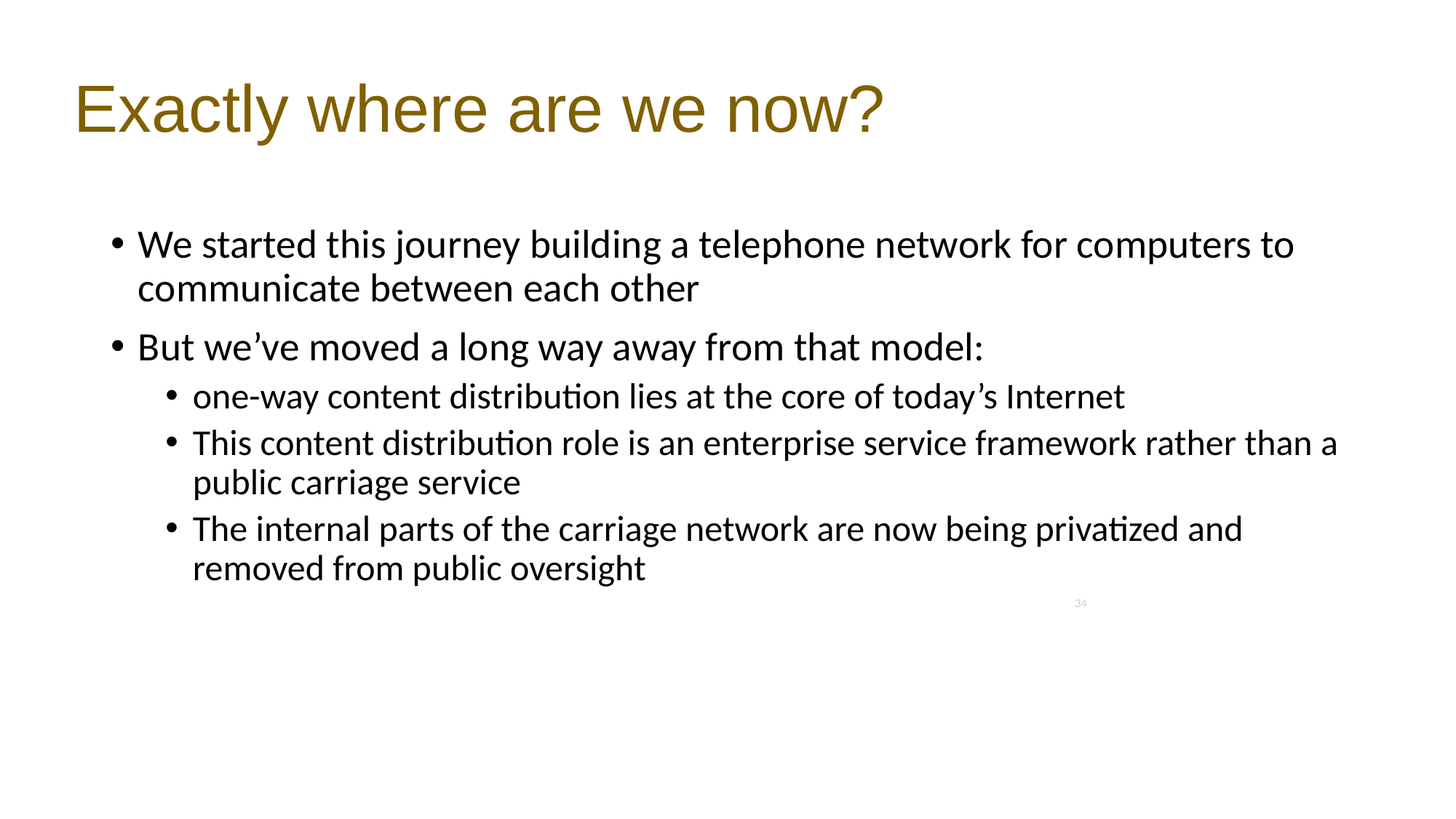

# Exactly where are we now?
We started this journey building a telephone network for computers to communicate between each other
But we’ve moved a long way away from that model:
one-way content distribution lies at the core of today’s Internet
This content distribution role is an enterprise service framework rather than a public carriage service
The internal parts of the carriage network are now being privatized and removed from public oversight

34